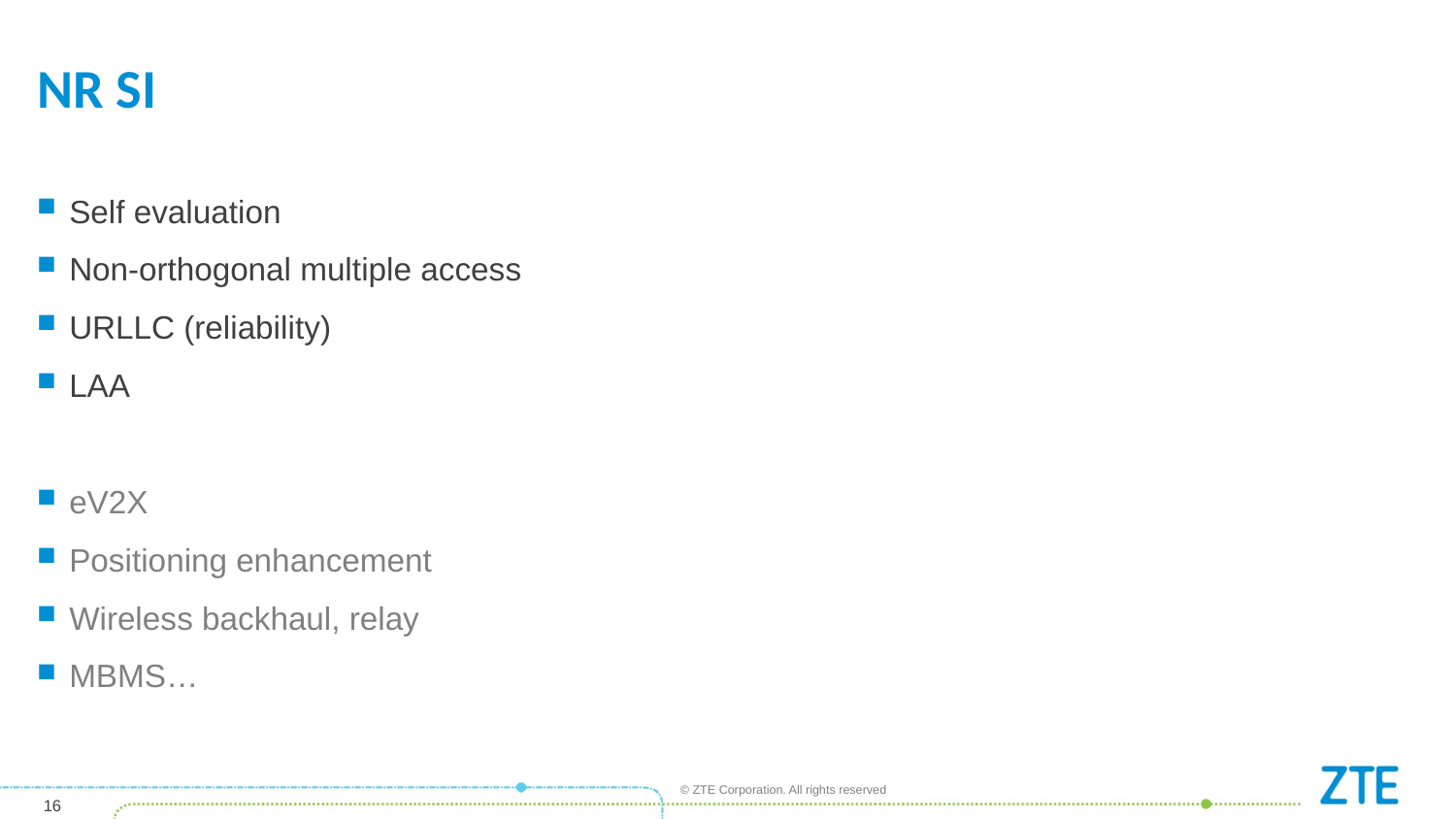

# NR SI
Self evaluation
Non-orthogonal multiple access
URLLC (reliability)
LAA

eV2X
Positioning enhancement
Wireless backhaul, relay
MBMS…